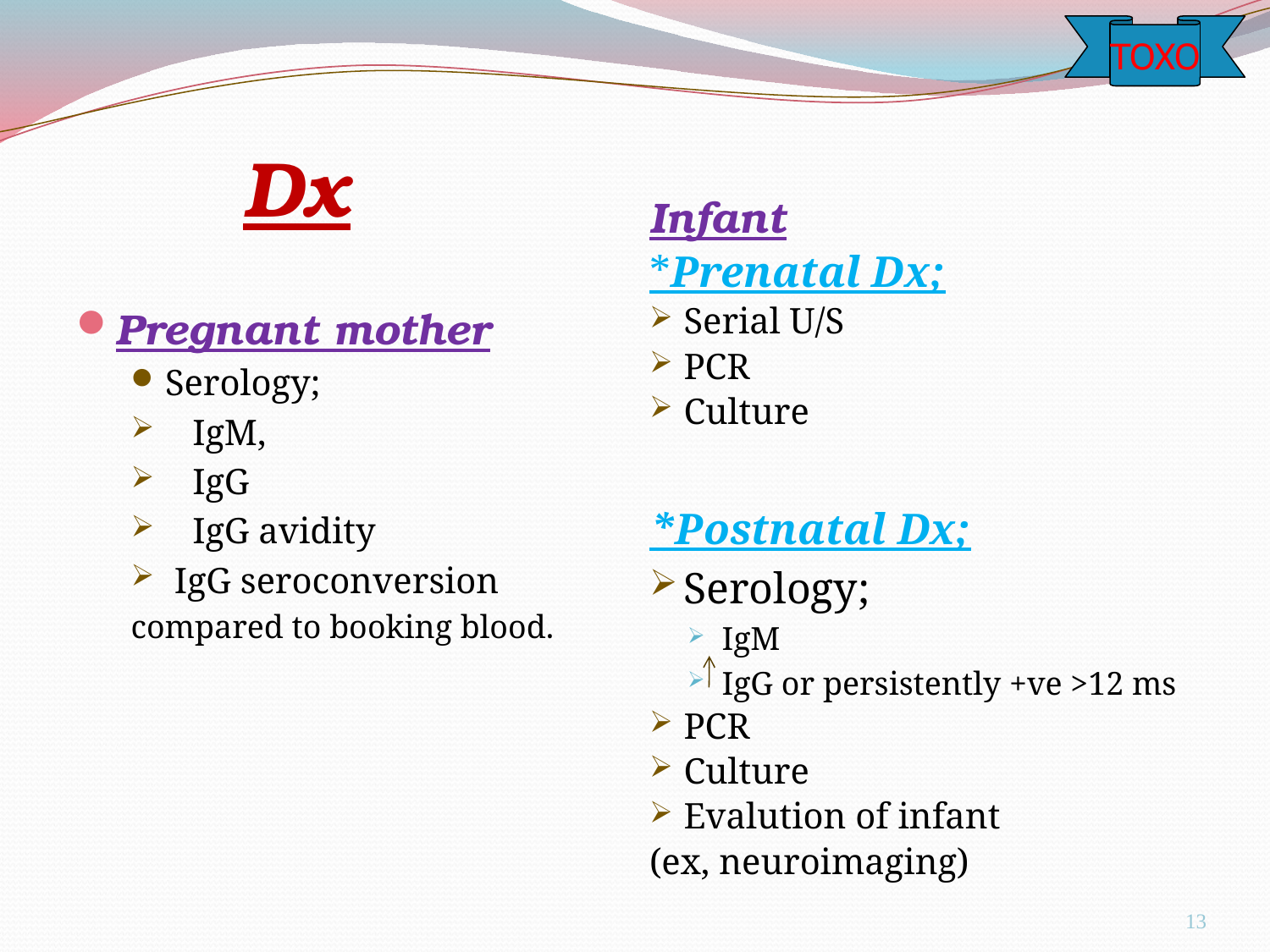

TOXO
# Dx
Infant
*Prenatal Dx;
Serial U/S
PCR
Culture

*Postnatal Dx;
Serology;
IgM
IgG or persistently +ve >12 ms
PCR
Culture
Evalution of infant
(ex, neuroimaging)

Pregnant mother
Serology;
   IgM,
   IgG
   IgG avidity
 IgG seroconversion
compared to booking blood.

13